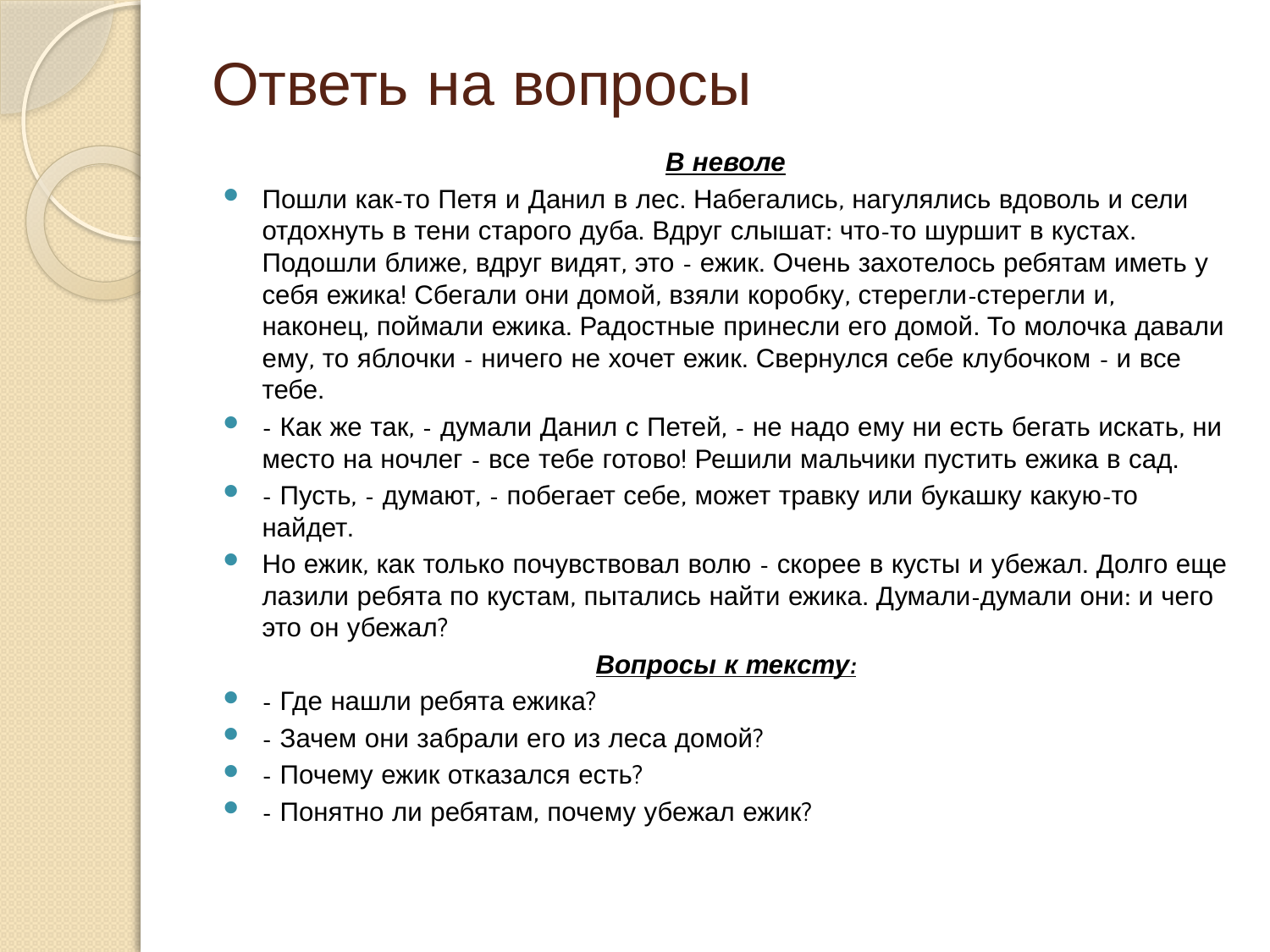

# Ответь на вопросы
В неволе
Пошли как-то Петя и Данил в лес. Набегались, нагулялись вдоволь и сели отдохнуть в тени старого дуба. Вдруг слышат: что-то шуршит в кустах. Подошли ближе, вдруг видят, это - ежик. Очень захотелось ребятам иметь у себя ежика! Сбегали они домой, взяли коробку, стерегли-стерегли и, наконец, поймали ежика. Радостные принесли его домой. То молочка давали ему, то яблочки - ничего не хочет ежик. Свернулся себе клубочком - и все тебе.
- Как же так, - думали Данил с Петей, - не надо ему ни есть бегать искать, ни место на ночлег - все тебе готово! Решили мальчики пустить ежика в сад.
- Пусть, - думают, - побегает себе, может травку или букашку какую-то найдет.
Но ежик, как только почувствовал волю - скорее в кусты и убежал. Долго еще лазили ребята по кустам, пытались найти ежика. Думали-думали они: и чего это он убежал?
Вопросы к тексту:
- Где нашли ребята ежика?
- Зачем они забрали его из леса домой?
- Почему ежик отказался есть?
- Понятно ли ребятам, почему убежал ежик?